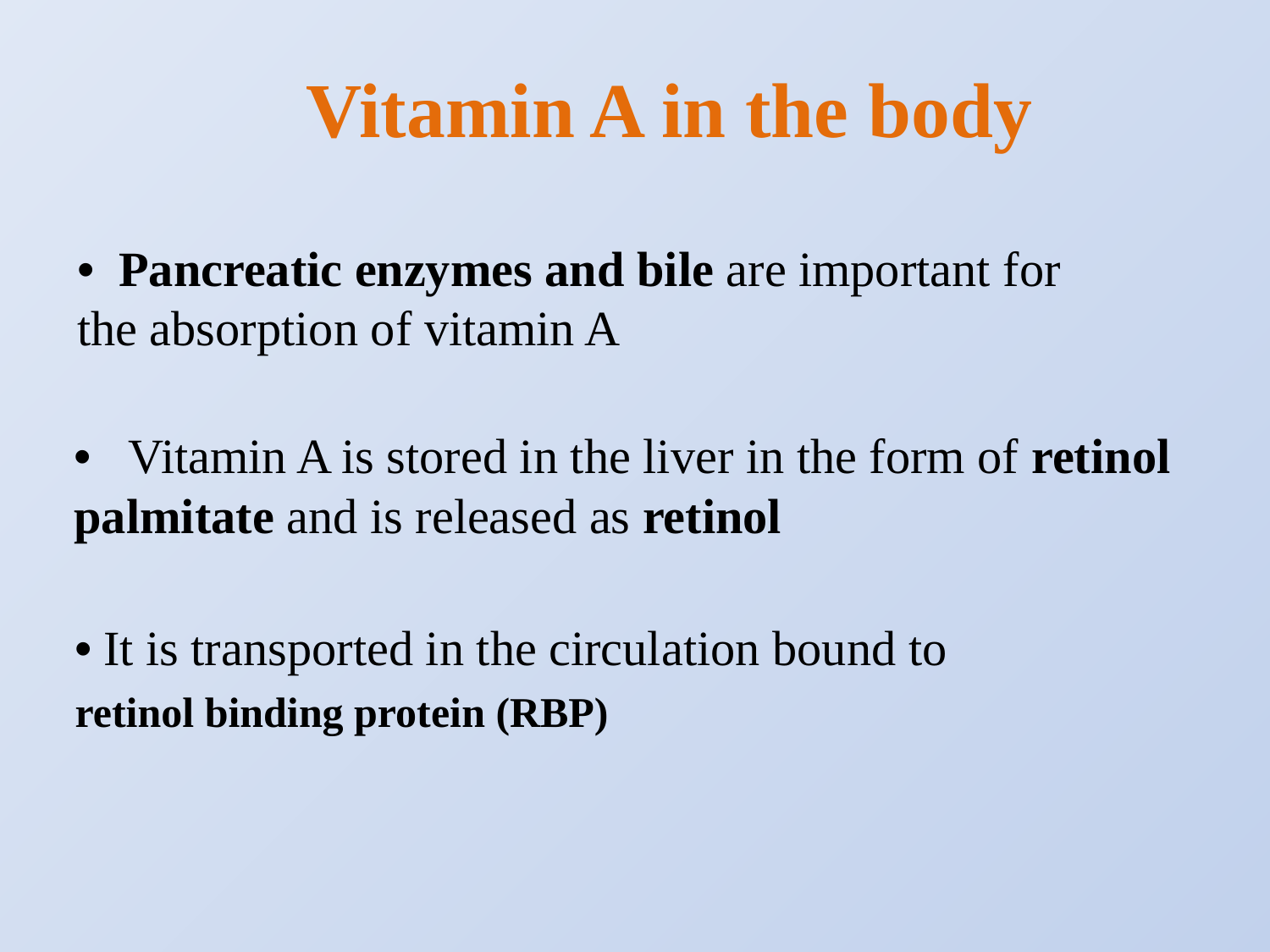

Vitamin A in the body

•  Pancreatic enzymes and bile are important for the absorption of vitamin A

•   Vitamin A is stored in the liver in the form of retinol palmitate and is released as retinol

• It is transported in the circulation bound to
retinol binding protein (RBP)